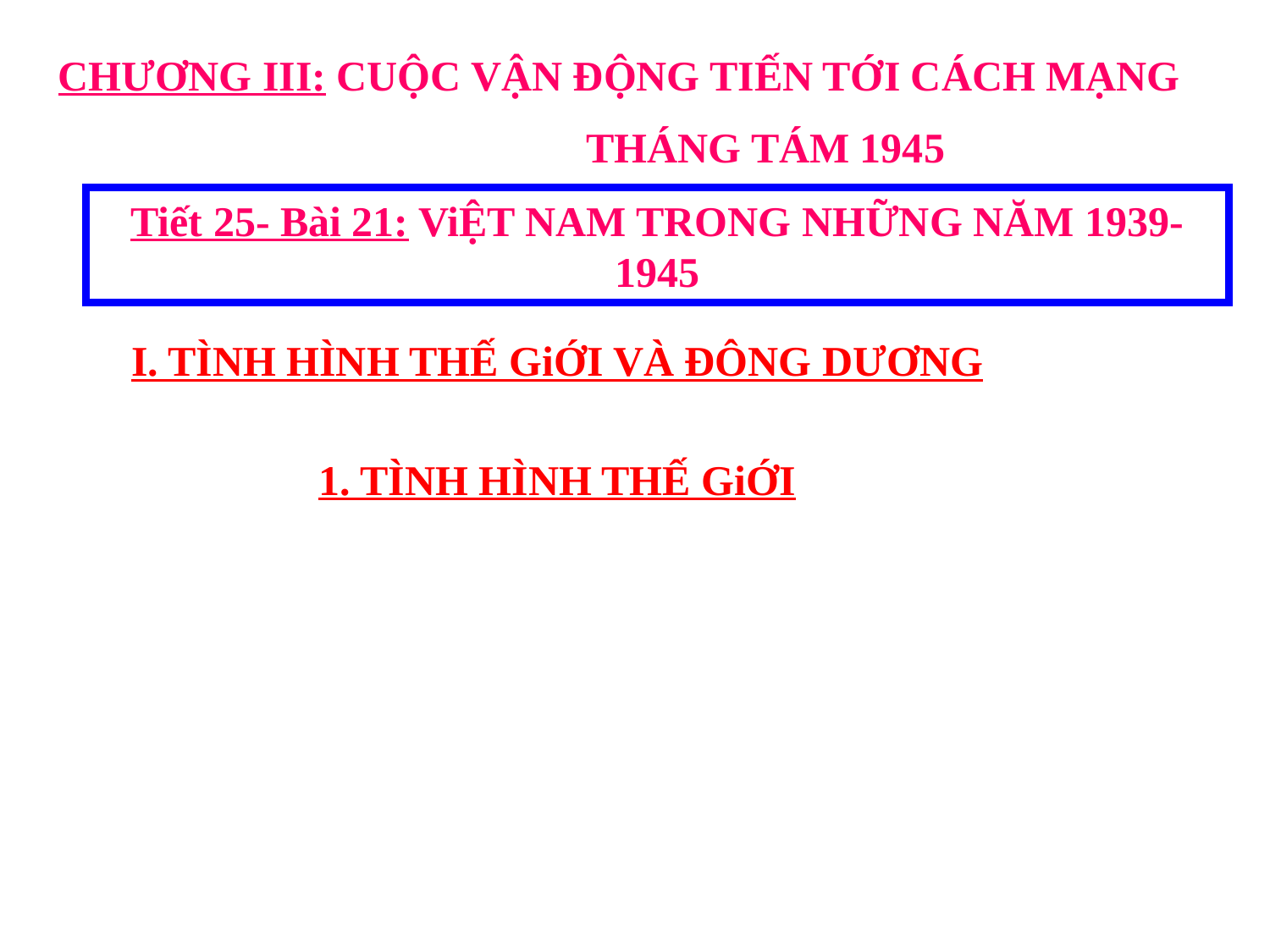

CHƯƠNG III: CUỘC VẬN ĐỘNG TIẾN TỚI CÁCH MẠNG
		THÁNG TÁM 1945
# Tiết 25- Bài 21: ViỆT NAM TRONG NHỮNG NĂM 1939-1945
I. TÌNH HÌNH THẾ GiỚI VÀ ĐÔNG DƯƠNG
1. TÌNH HÌNH THẾ GiỚI